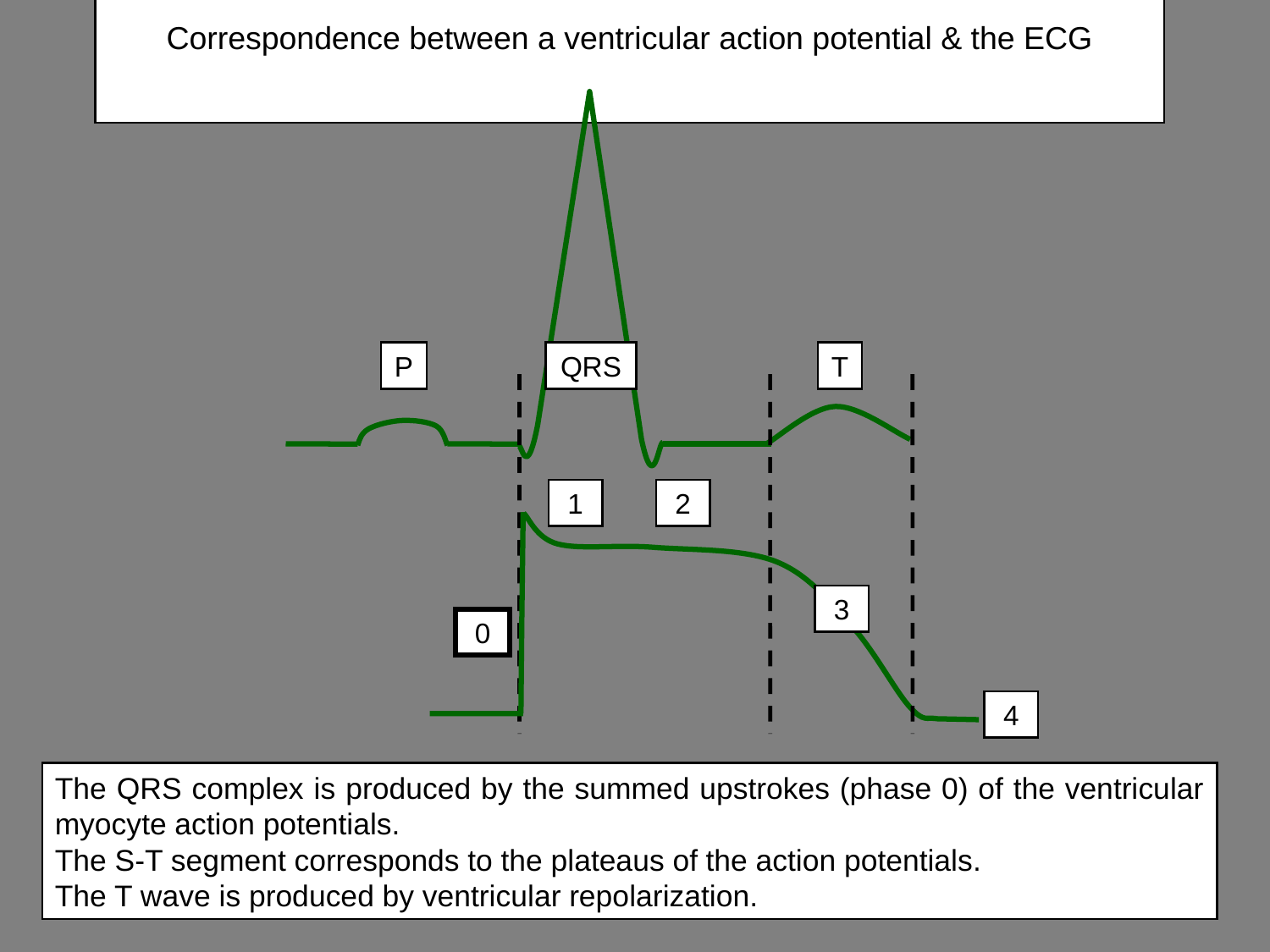

# Correspondence between a ventricular action potential & the ECG

P
QRS
T

1
2

3
0
4

The QRS complex is produced by the summed upstrokes (phase 0) of the ventricular myocyte action potentials.
The S-T segment corresponds to the plateaus of the action potentials.
The T wave is produced by ventricular repolarization.